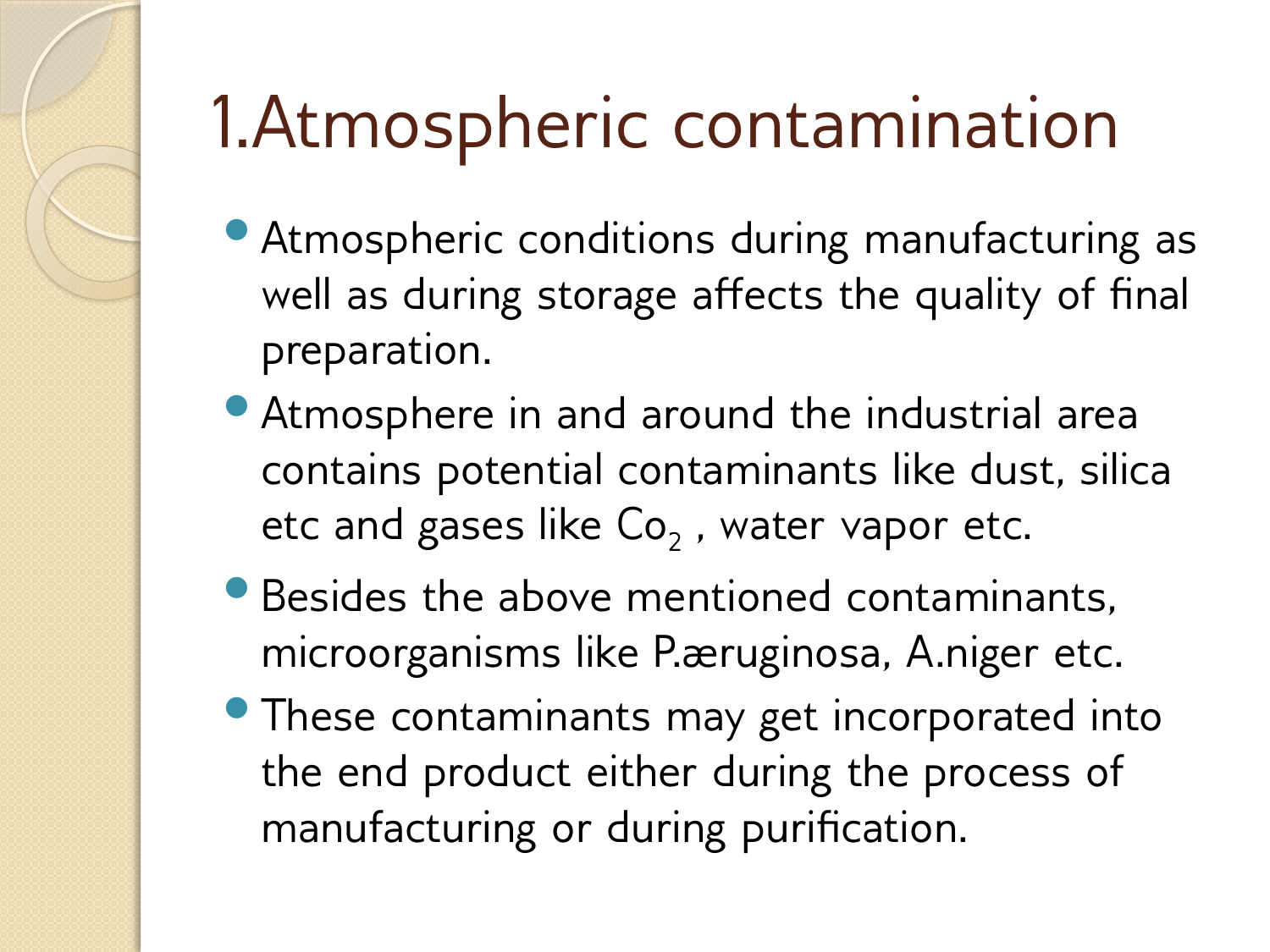

# 1.Atmospheric contamination
Atmospheric conditions during manufacturing as well as during storage affects the quality of final preparation.
Atmosphere in and around the industrial area contains potential contaminants like dust, silica etc and gases like Co2 , water vapor etc.
Besides the above mentioned contaminants, microorganisms like P.aeruginosa, A.niger etc.
These contaminants may get incorporated into the end product either during the process of manufacturing or during purification.